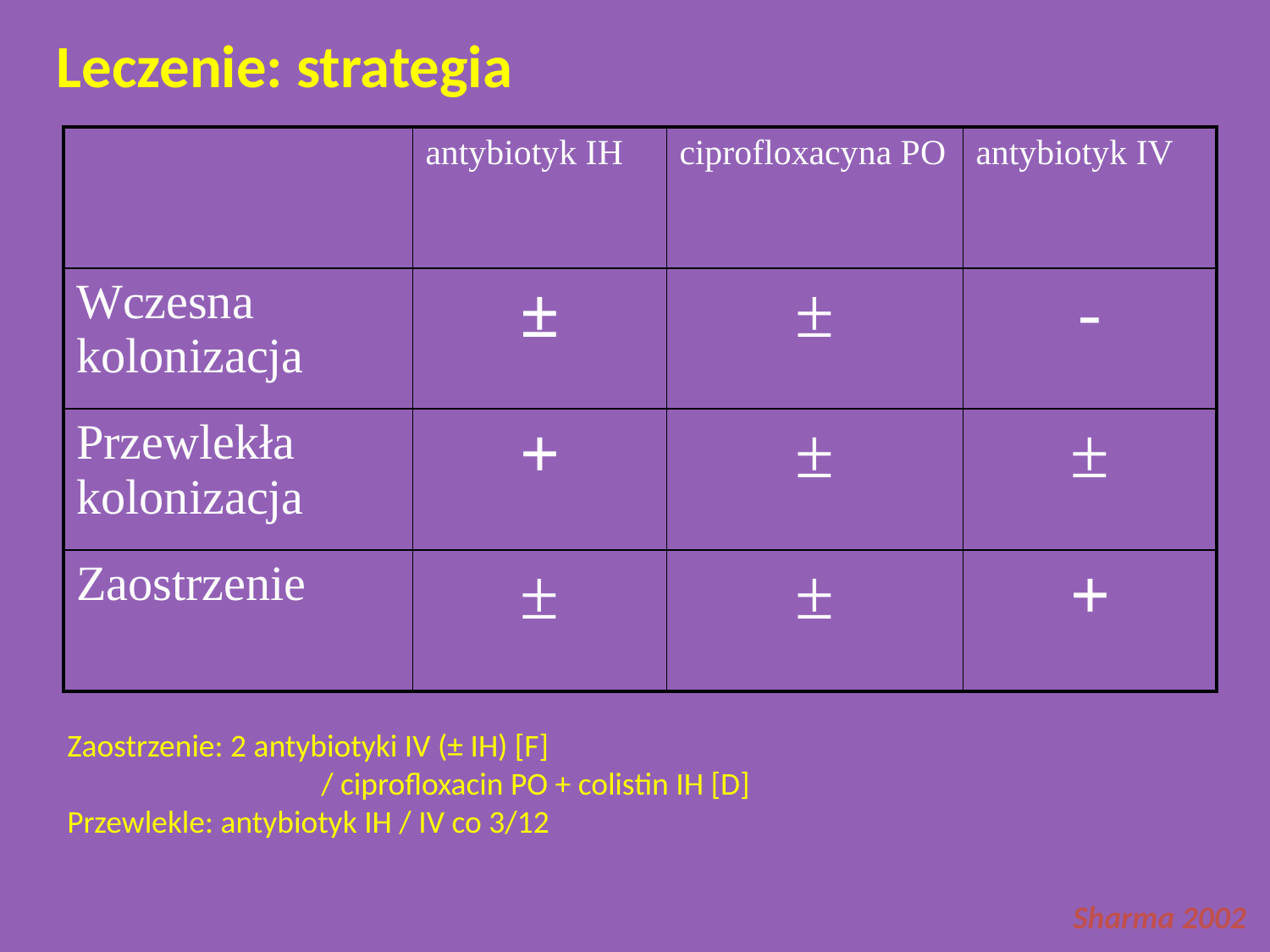

Leczenie: strategia
|  | antybiotyk IH | ciprofloxacyna PO | antybiotyk IV |
| --- | --- | --- | --- |
| Wczesna kolonizacja | ± | ± | - |
| Przewlekła kolonizacja | + | ± | ± |
| Zaostrzenie | ± | ± | + |
Zaostrzenie: 2 antybiotyki IV (± IH) [F]
		/ ciprofloxacin PO + colistin IH [D]
Przewlekle: antybiotyk IH / IV co 3/12

Sharma 2002